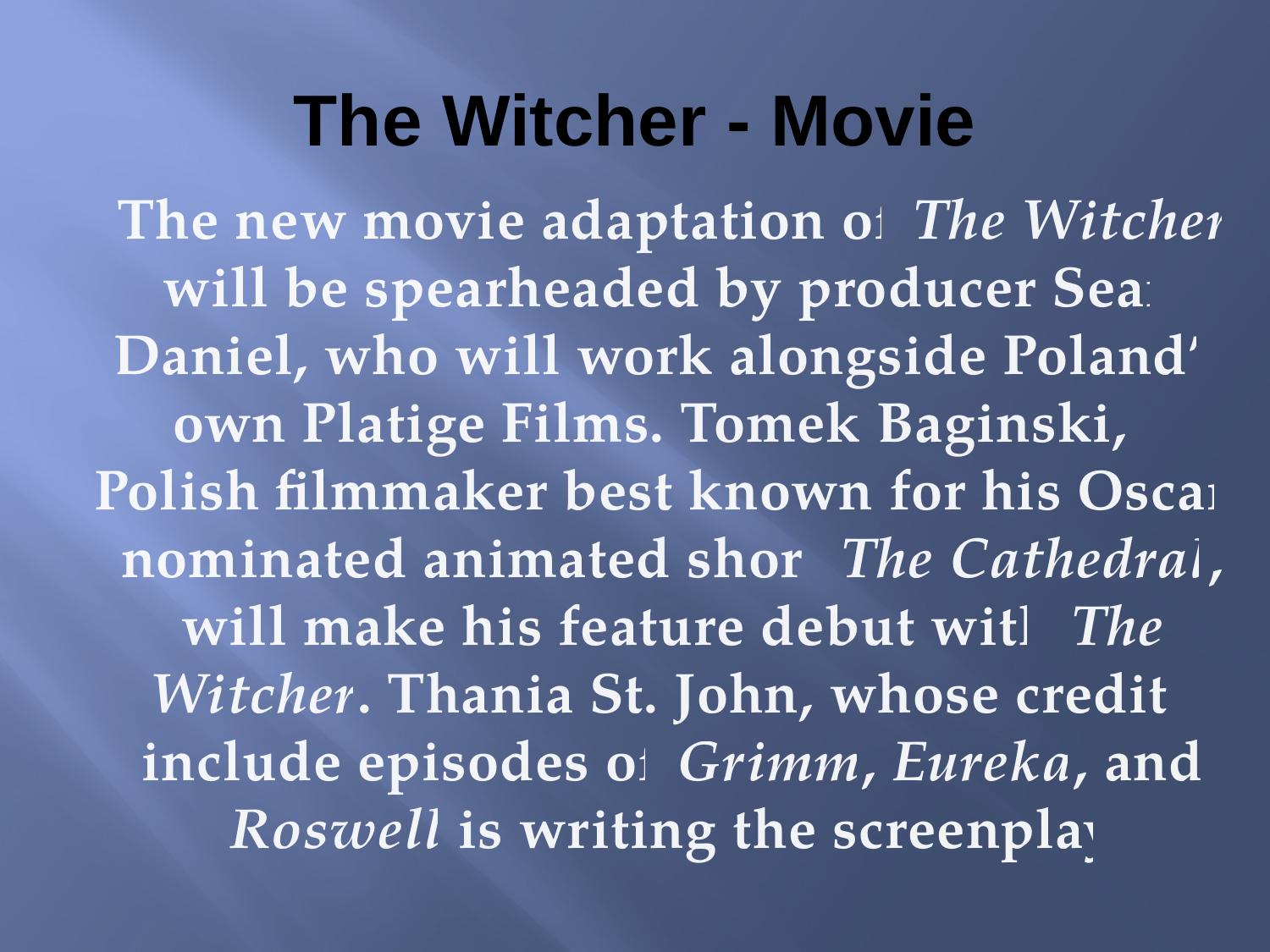

# The Witcher - Movie
	The new movie adaptation of The Witcher will be spearheaded by producer Sean Daniel, who will work alongside Poland’s own Platige Films. Tomek Baginski, a Polish filmmaker best known for his Oscar-nominated animated short The Cathedral, will make his feature debut with The Witcher. Thania St. John, whose credits include episodes of Grimm, Eureka, and Roswell is writing the screenplay